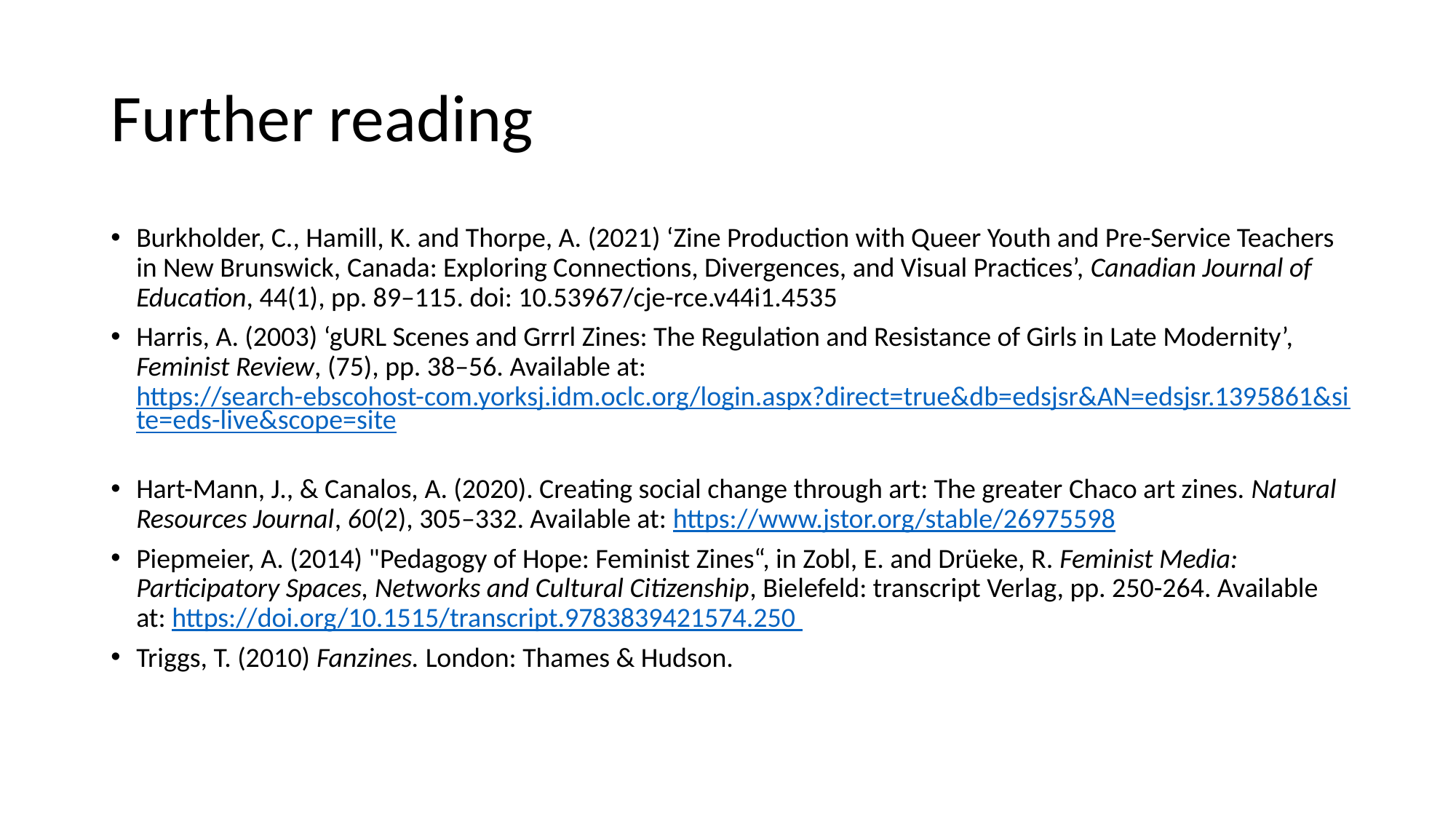

# Further reading
Burkholder, C., Hamill, K. and Thorpe, A. (2021) ‘Zine Production with Queer Youth and Pre-Service Teachers in New Brunswick, Canada: Exploring Connections, Divergences, and Visual Practices’, Canadian Journal of Education, 44(1), pp. 89–115. doi: 10.53967/cje-rce.v44i1.4535
Harris, A. (2003) ‘gURL Scenes and Grrrl Zines: The Regulation and Resistance of Girls in Late Modernity’, Feminist Review, (75), pp. 38–56. Available at: https://search-ebscohost-com.yorksj.idm.oclc.org/login.aspx?direct=true&db=edsjsr&AN=edsjsr.1395861&site=eds-live&scope=site
Hart-Mann, J., & Canalos, A. (2020). Creating social change through art: The greater Chaco art zines. Natural Resources Journal, 60(2), 305–332. Available at: https://www.jstor.org/stable/26975598
Piepmeier, A. (2014) "Pedagogy of Hope: Feminist Zines“, in Zobl, E. and Drüeke, R. Feminist Media: Participatory Spaces, Networks and Cultural Citizenship, Bielefeld: transcript Verlag, pp. 250-264. Available at: https://doi.org/10.1515/transcript.9783839421574.250
Triggs, T. (2010) Fanzines. London: Thames & Hudson.